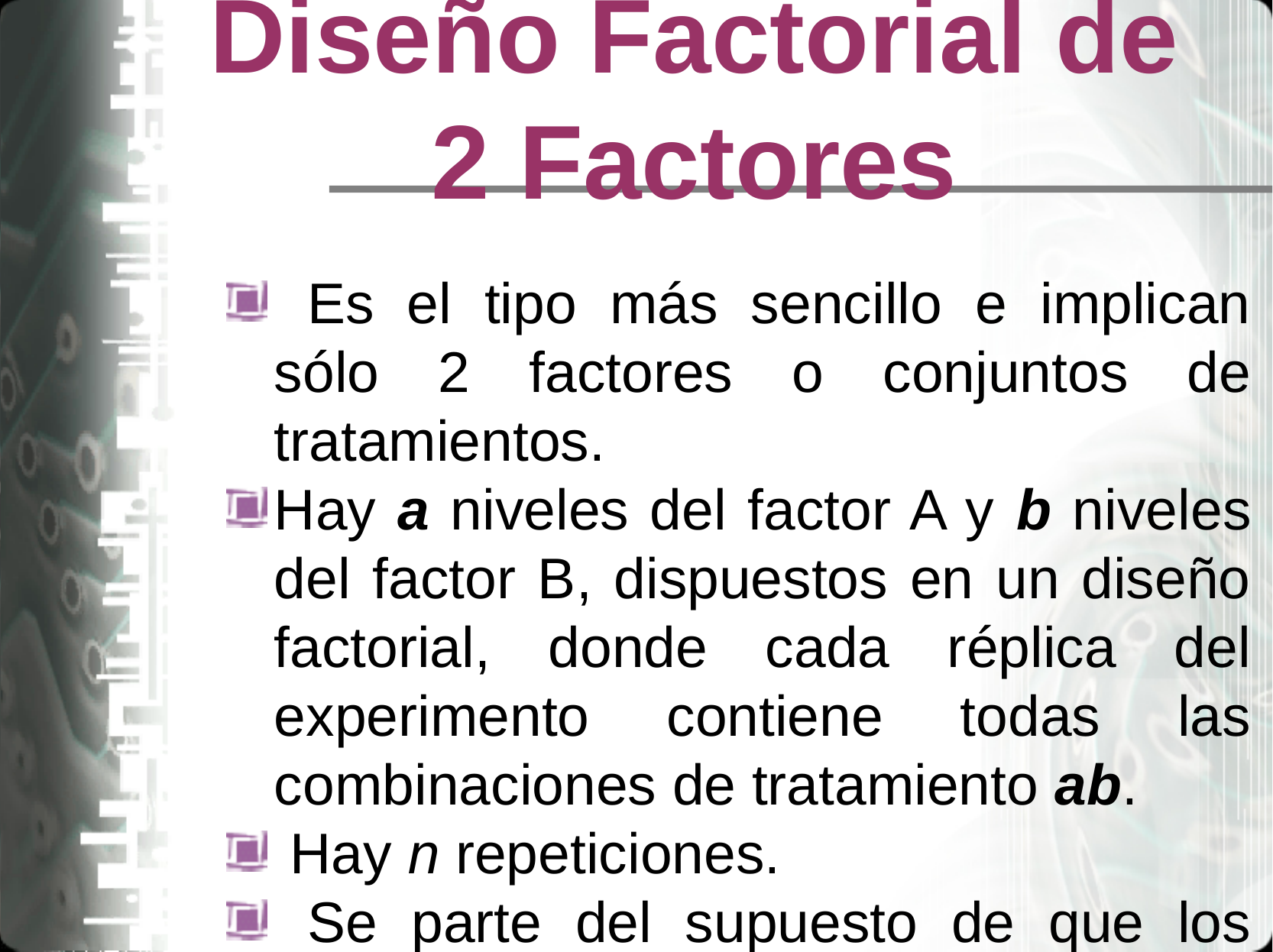

# Diseño Factorial de 2 Factores
 Es el tipo más sencillo e implican sólo 2 factores o conjuntos de tratamientos.
Hay a niveles del factor A y b niveles del factor B, dispuestos en un diseño factorial, donde cada réplica del experimento contiene todas las combinaciones de tratamiento ab.
 Hay n repeticiones.
 Se parte del supuesto de que los tamaños muestrales son iguales.